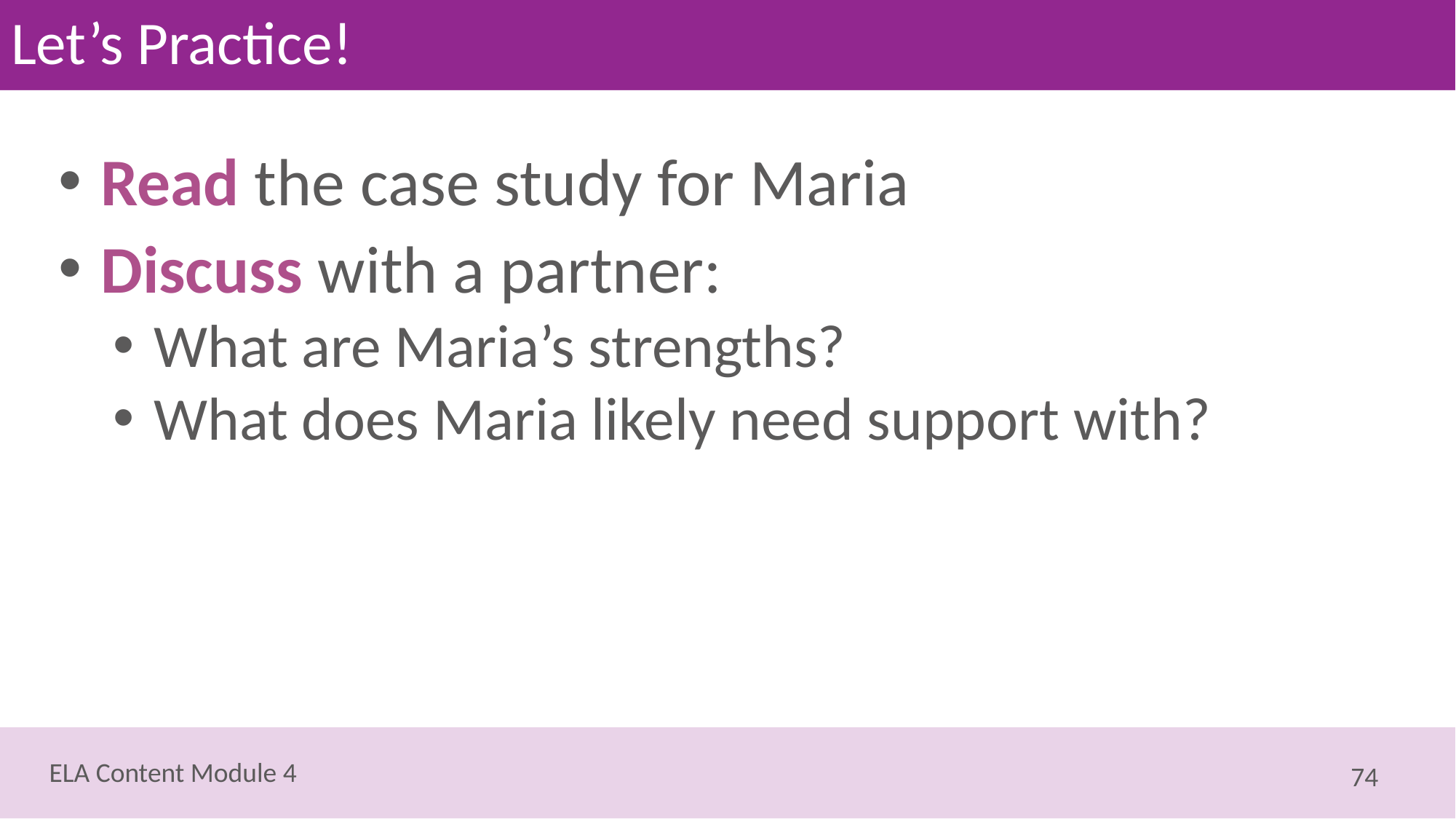

# Let’s Practice!
 Read the case study for Maria
 Discuss with a partner:
 What are Maria’s strengths?
 What does Maria likely need support with?
74